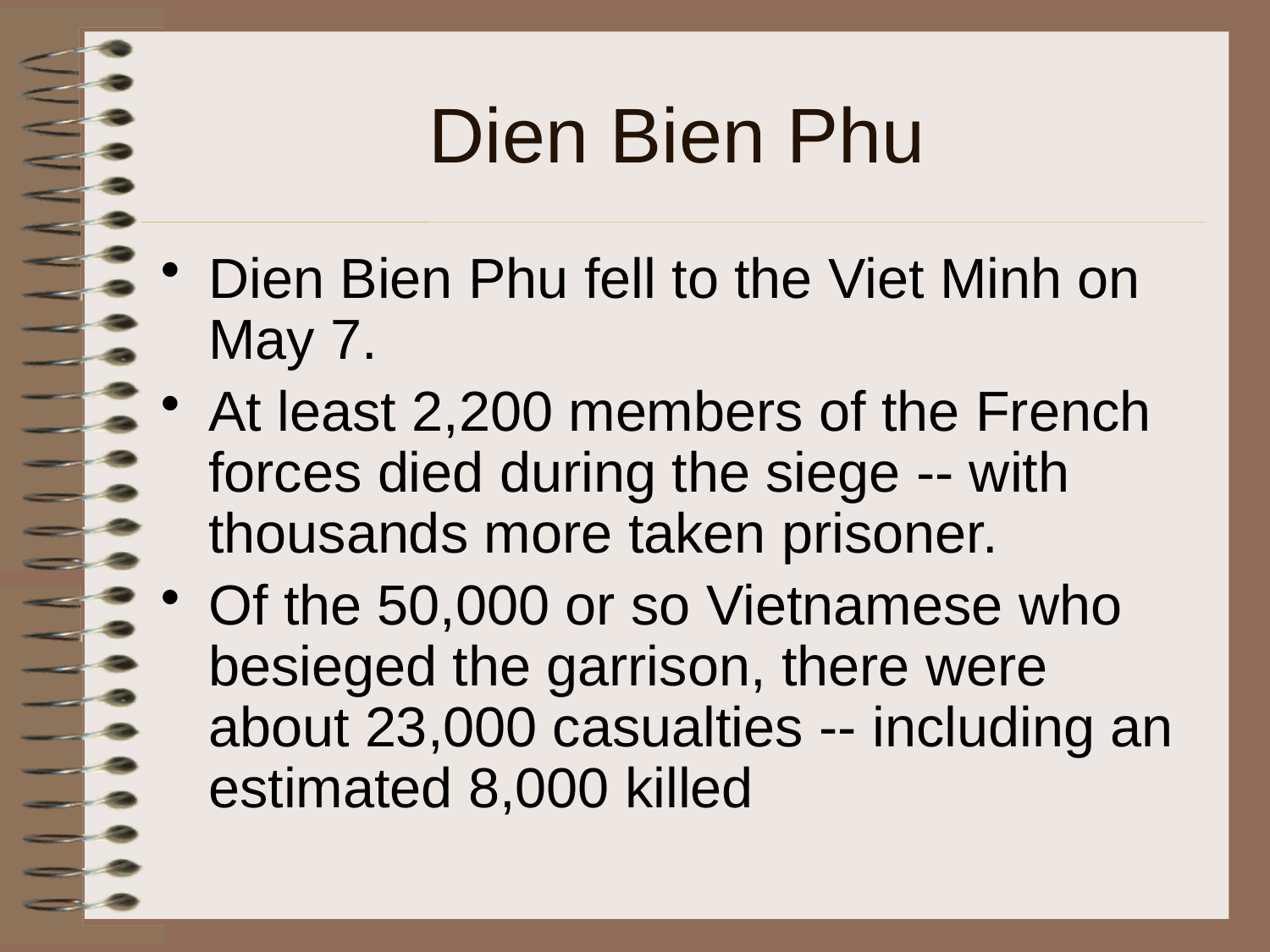

# Dien Bien Phu
Dien Bien Phu fell to the Viet Minh on May 7.
At least 2,200 members of the French forces died during the siege -- with thousands more taken prisoner.
Of the 50,000 or so Vietnamese who besieged the garrison, there were about 23,000 casualties -- including an estimated 8,000 killed